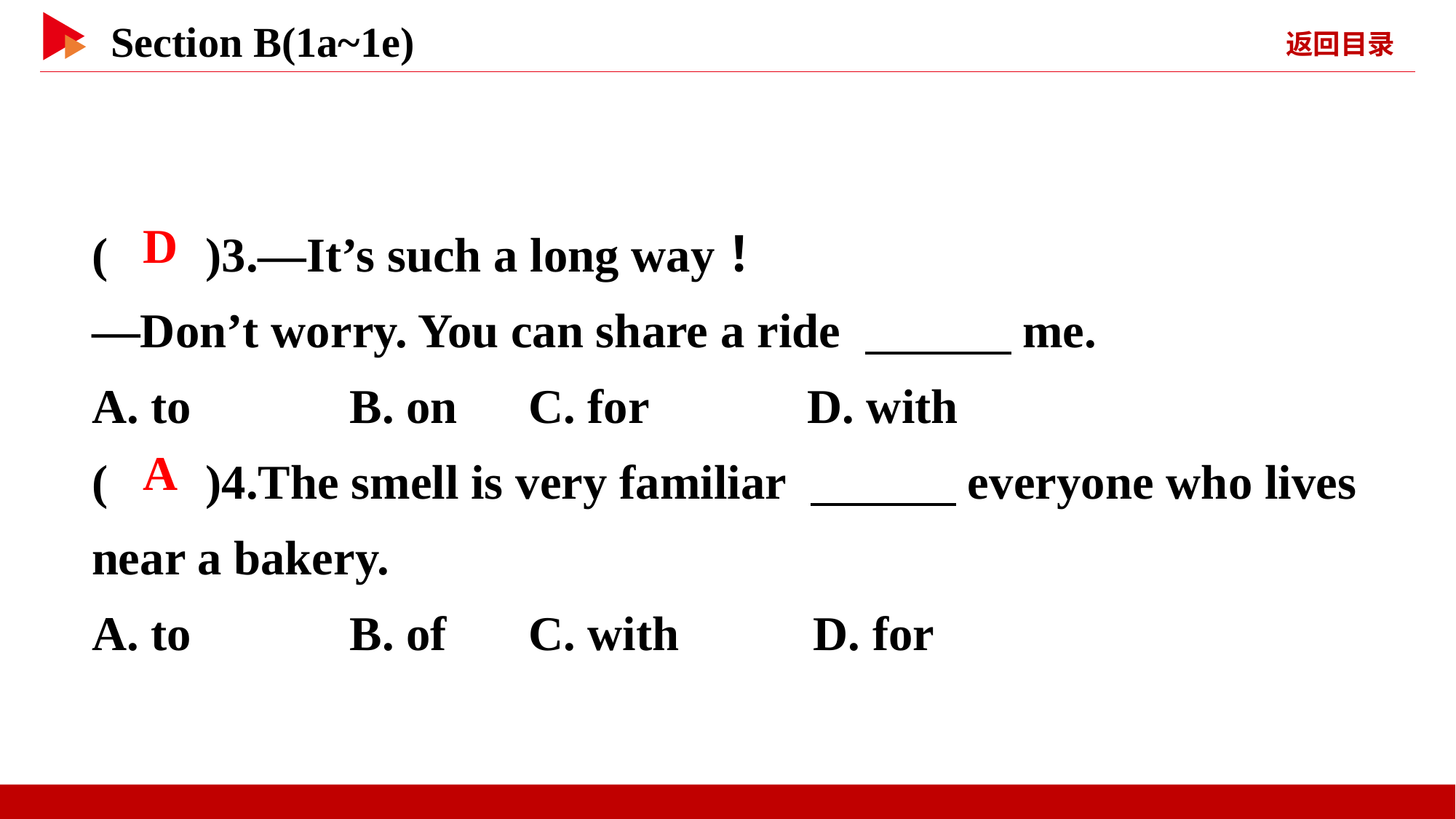

(        )3.—It’s such a long way！
—Don’t worry. You can share a ride 　　　me.
A. to             B. on	C. for             D. with
(        )4.The smell is very familiar 　　　everyone who lives near a bakery.
A. to             B. of	C. with           D. for
   D
   A